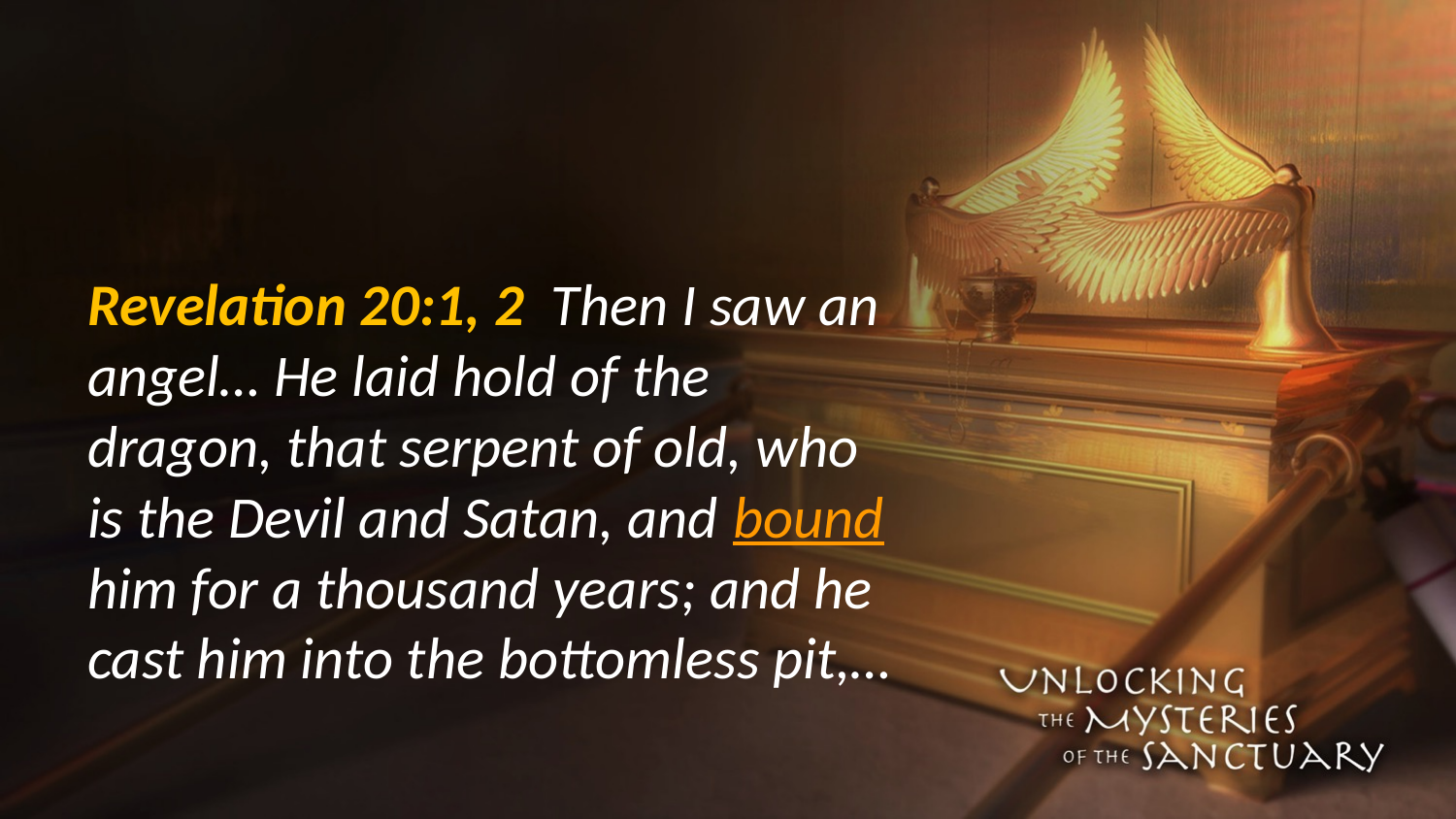

#

Revelation 20:1, 2  Then I saw an angel… He laid hold of the dragon, that serpent of old, who is the Devil and Satan, and bound him for a thousand years; and he cast him into the bottomless pit,…